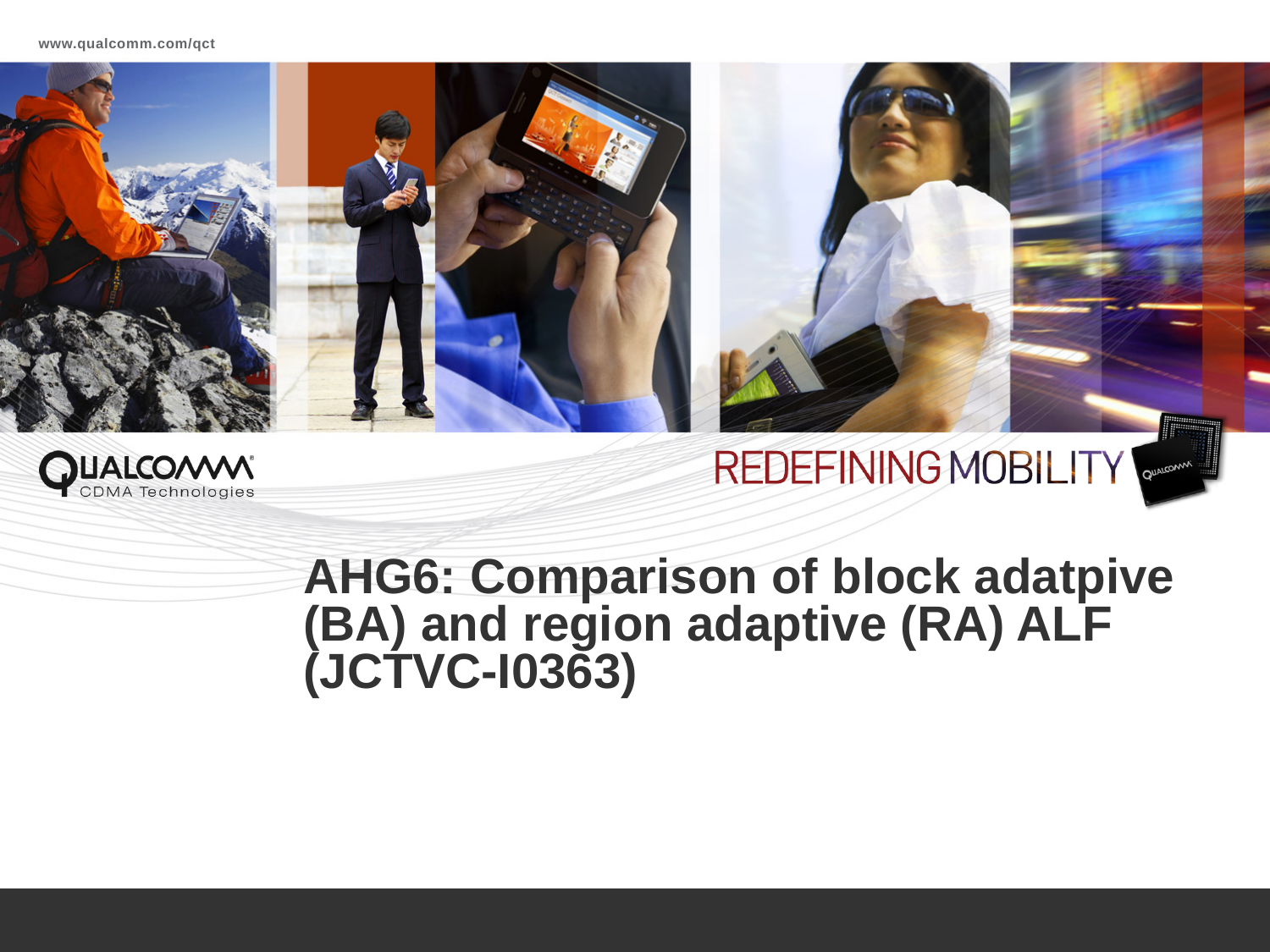

# AHG6: Comparison of block adatpive (BA) and region adaptive (RA) ALF (JCTVC-I0363)